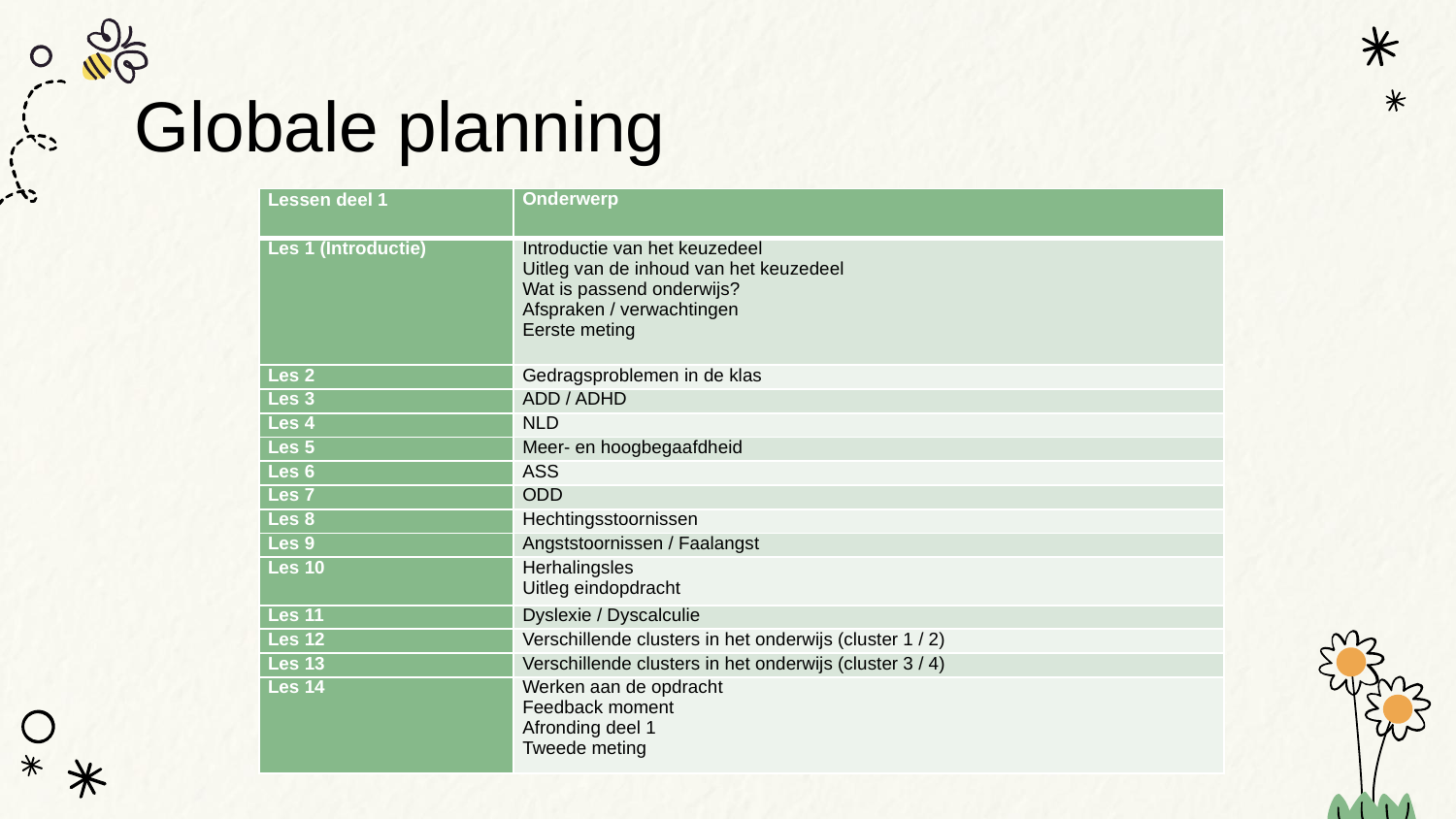

# Globale planning
| Lessen deel 1 | Onderwerp |
| --- | --- |
| Les 1 (Introductie) | Introductie van het keuzedeel Uitleg van de inhoud van het keuzedeel Wat is passend onderwijs? Afspraken / verwachtingen Eerste meting |
| Les 2 | Gedragsproblemen in de klas |
| Les 3 | ADD / ADHD |
| Les 4 | NLD |
| Les 5 | Meer- en hoogbegaafdheid |
| Les 6 | ASS |
| Les 7 | ODD |
| Les 8 | Hechtingsstoornissen |
| Les 9 | Angststoornissen / Faalangst |
| Les 10 | Herhalingsles Uitleg eindopdracht |
| Les 11 | Dyslexie / Dyscalculie |
| Les 12 | Verschillende clusters in het onderwijs (cluster 1 / 2) |
| Les 13 | Verschillende clusters in het onderwijs (cluster 3 / 4) |
| Les 14 | Werken aan de opdracht Feedback moment Afronding deel 1 Tweede meting |